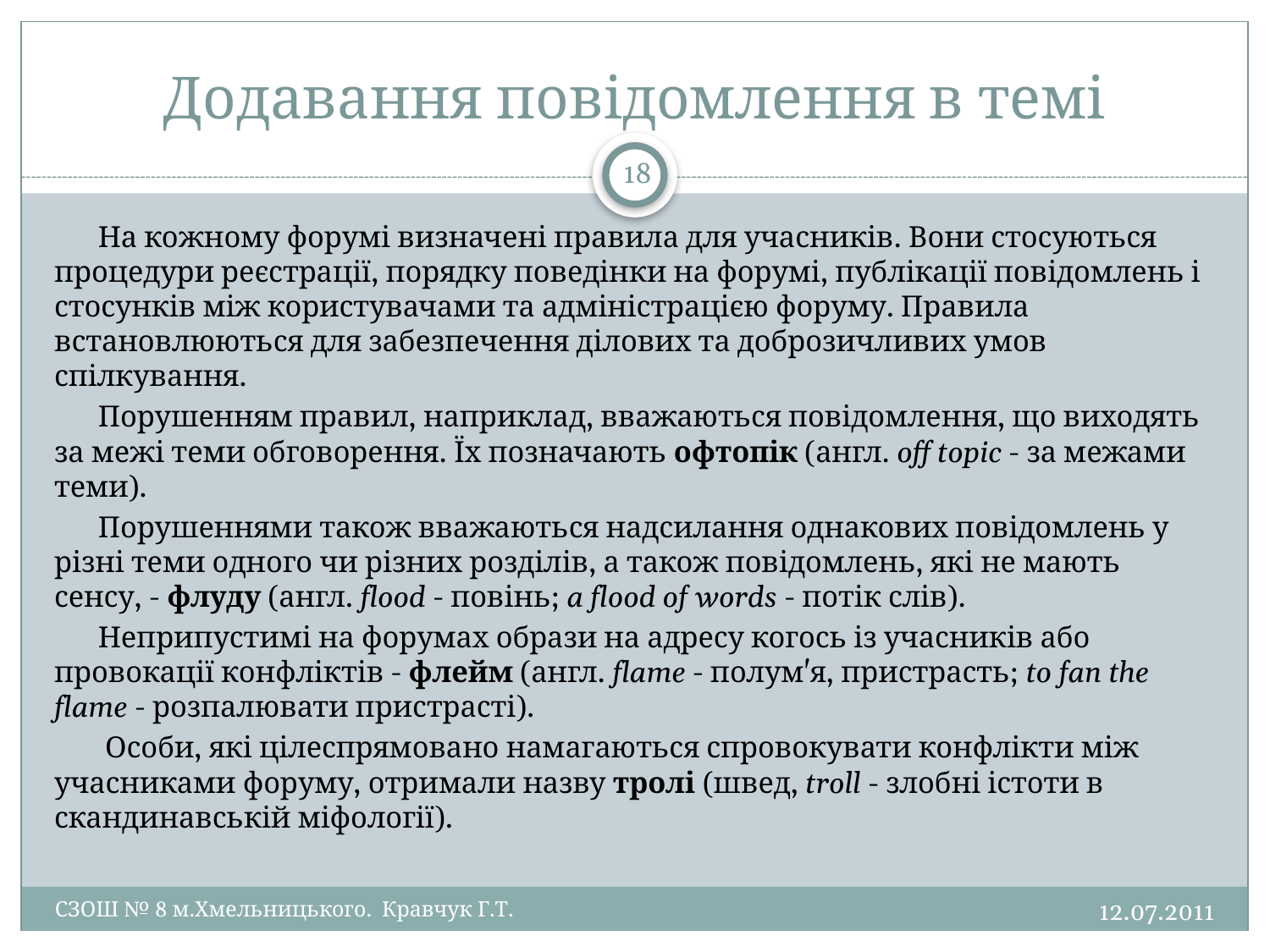

# Додавання повідомлення в темі
18
На кожному форумі визначені правила для учасників. Вони стосуються процедури реєстрації, порядку поведінки на форумі, публікації повідомлень і стосунків між користувачами та адміністрацією форуму. Правила встановлюються для забезпечення ділових та доброзичливих умов спілкування.
Порушенням правил, наприклад, вважаються повідомлення, що виходять за межі теми обговорення. Їх позначають офтопік (англ. off topic - за межами теми).
Порушеннями також вважаються надсилання однакових повідомлень у різні теми одного чи різних розділів, а також повідомлень, які не мають сенсу, - флуду (англ. flood - повінь; a flood of words - потік слів).
Неприпустимі на форумах образи на адресу когось із учасників або провокації конфліктів - флейм (англ. flame - полум'я, пристрасть; to fan the flame - розпалювати пристрасті).
 Особи, які цілеспрямовано намагаються спровокувати конфлікти між учасниками форуму, отримали назву тролі (швед, troll - злобні істоти в скандинавській міфології).

12.07.2011
СЗОШ № 8 м.Хмельницького.  Кравчук Г.Т.